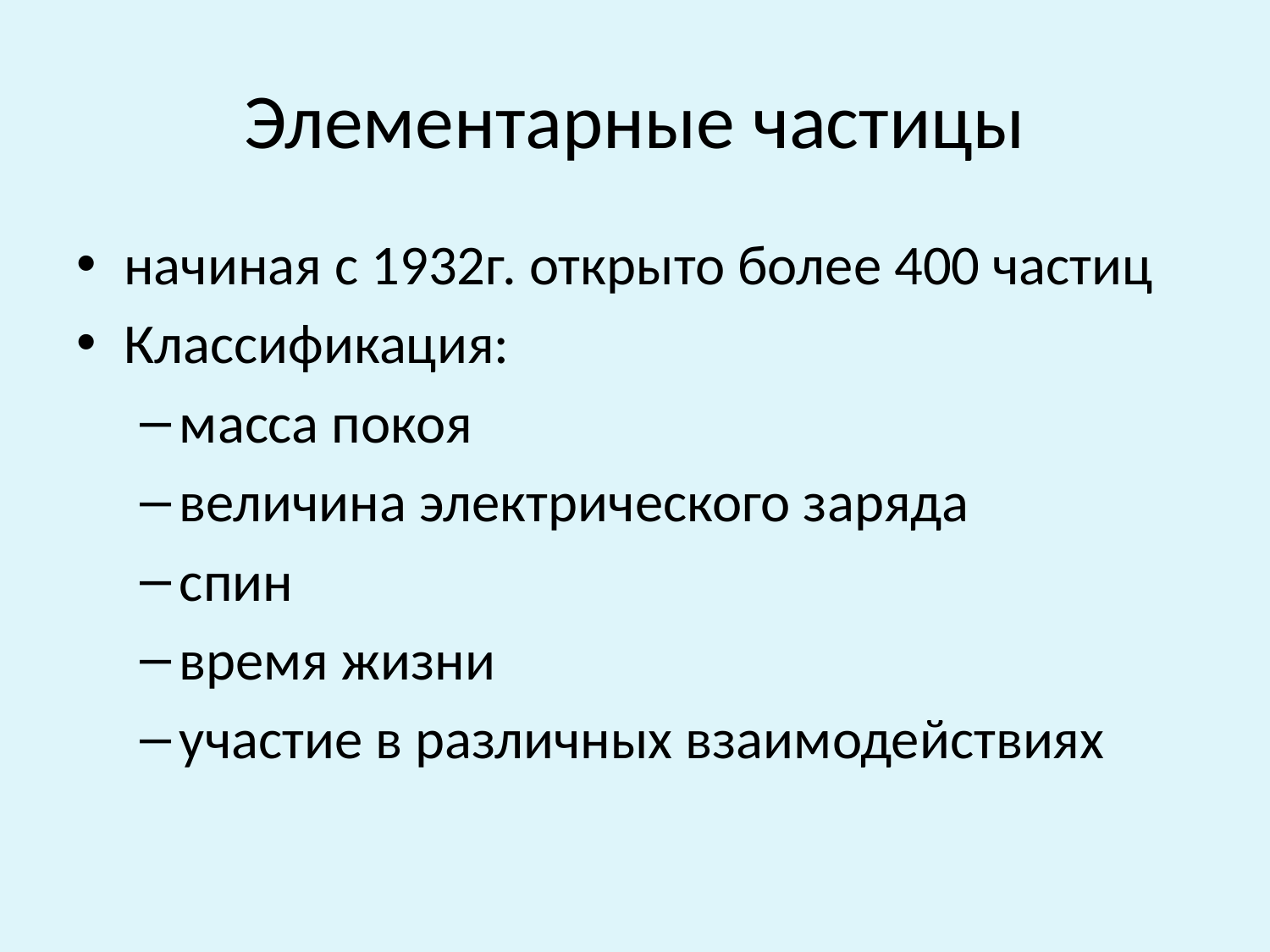

# Элементарные частицы
начиная с 1932г. открыто более 400 частиц
Классификация:
масса покоя
величина электрического заряда
спин
время жизни
участие в различных взаимодействиях